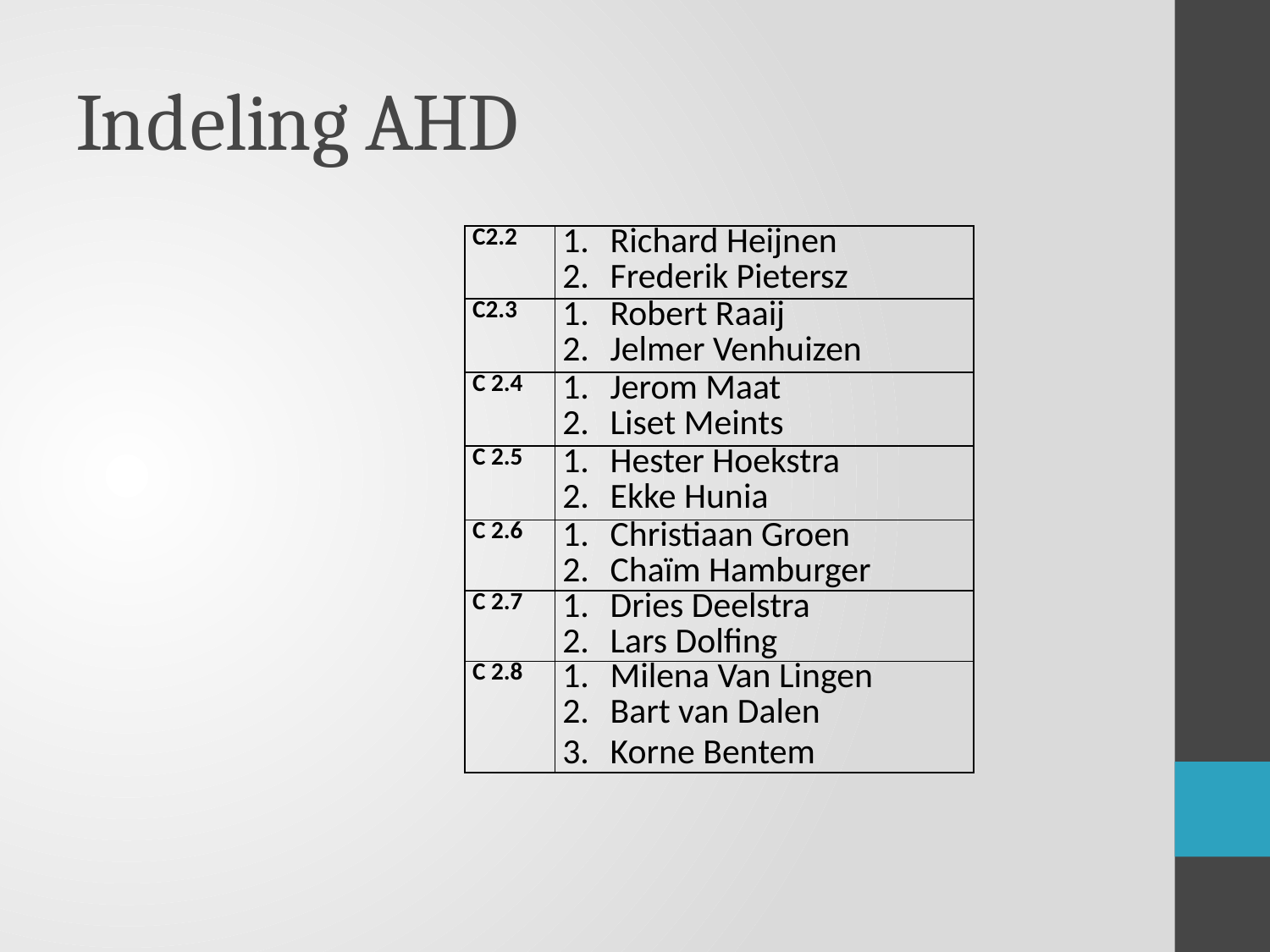

# Indeling AHD
| C2.2 | Richard Heijnen Frederik Pietersz |
| --- | --- |
| C2.3 | Robert Raaij Jelmer Venhuizen |
| C 2.4 | Jerom Maat Liset Meints |
| C 2.5 | Hester Hoekstra Ekke Hunia |
| C 2.6 | Christiaan Groen Chaïm Hamburger |
| C 2.7 | Dries Deelstra Lars Dolfing |
| C 2.8 | Milena Van Lingen Bart van Dalen Korne Bentem |